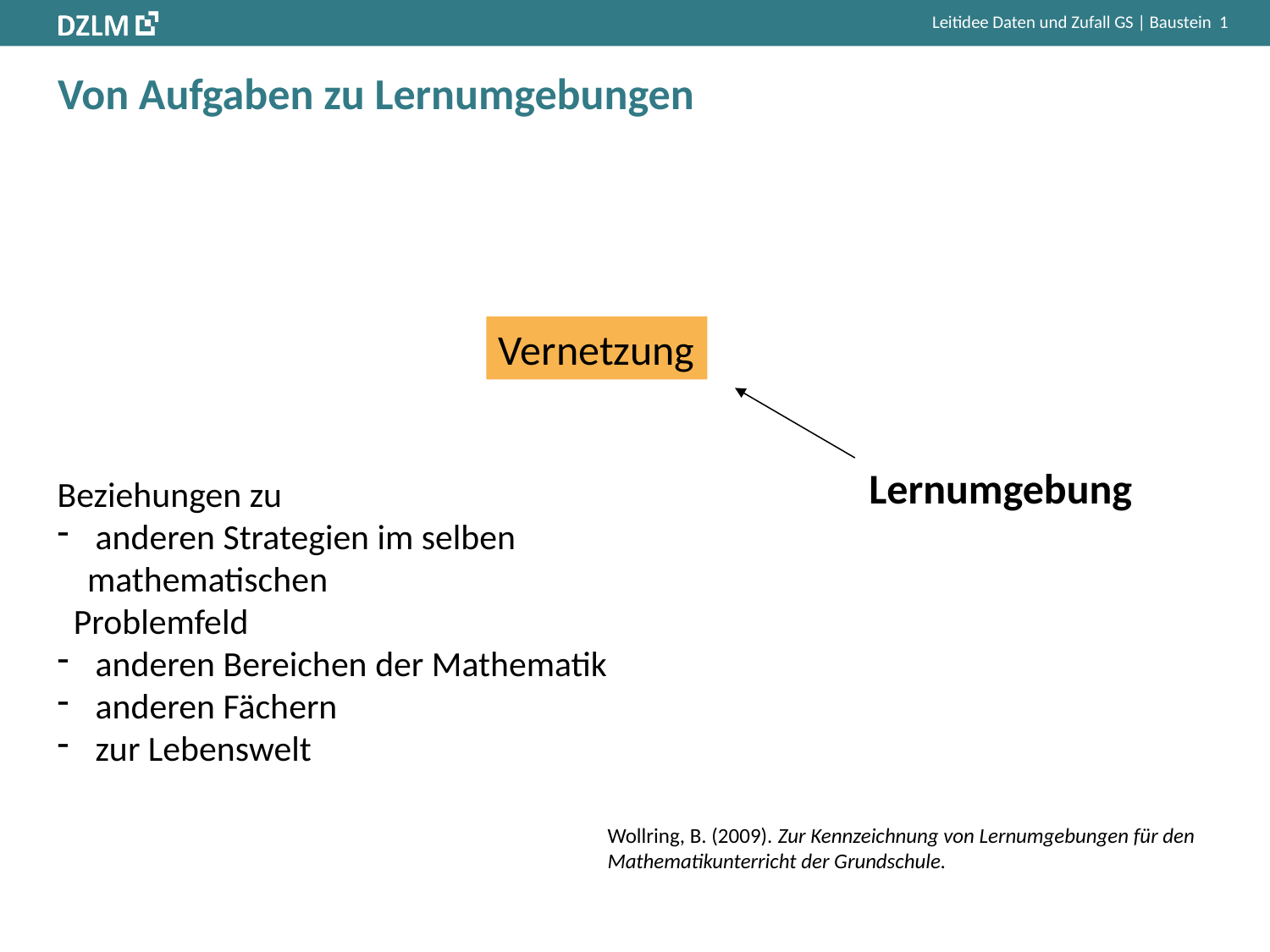

# Von Aufgaben zu Lernumgebungen
Vernetzung

Lernumgebung
Beziehungen zu
 anderen Strategien im selben mathematischen
  Problemfeld
 anderen Bereichen der Mathematik
 anderen Fächern
 zur Lebenswelt

Wollring, B. (2009). Zur Kennzeichnung von Lernumgebungen für den Mathematikunterricht der Grundschule.